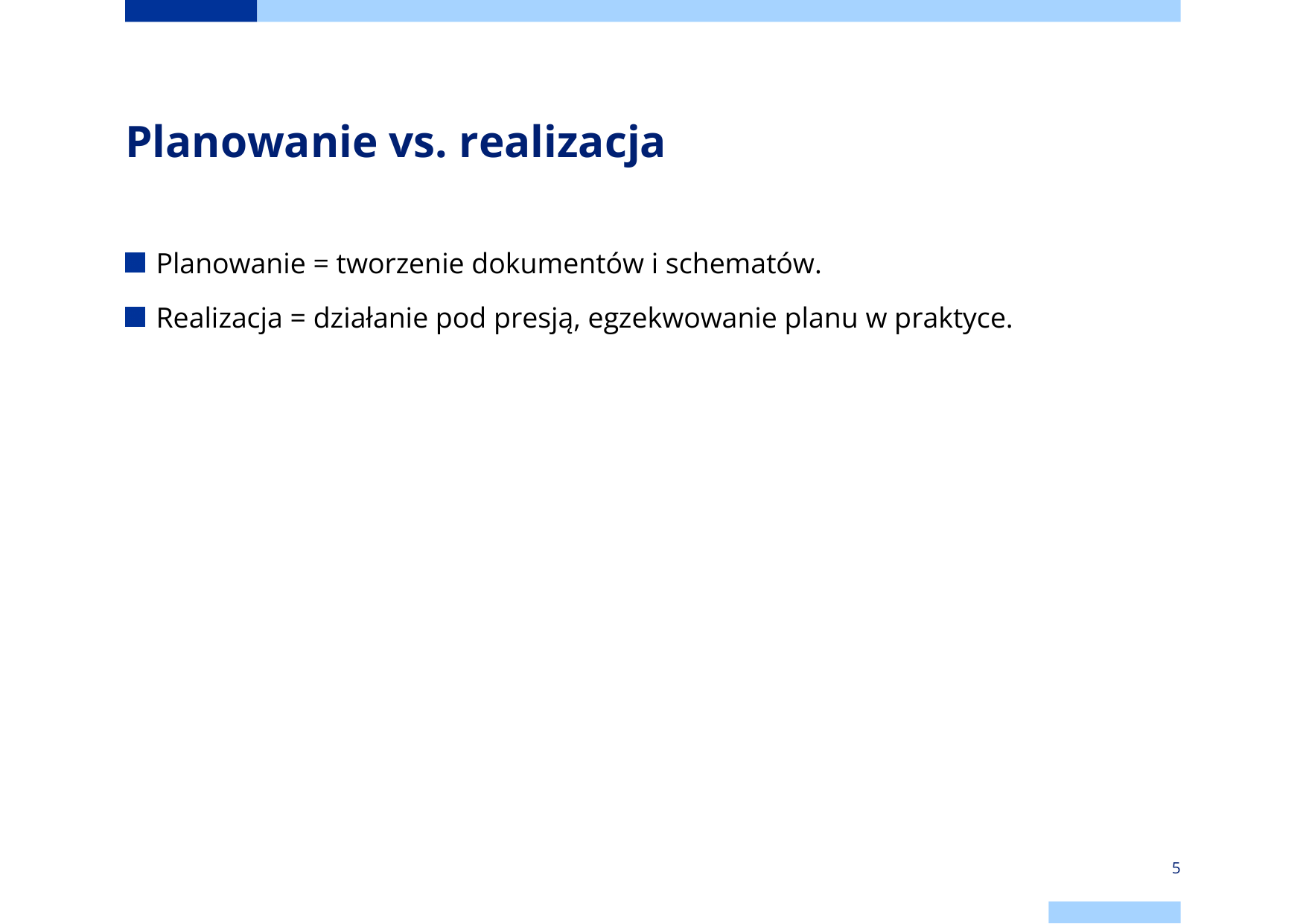

# Planowanie vs. realizacja
Planowanie = tworzenie dokumentów i schematów.
Realizacja = działanie pod presją, egzekwowanie planu w praktyce.
5